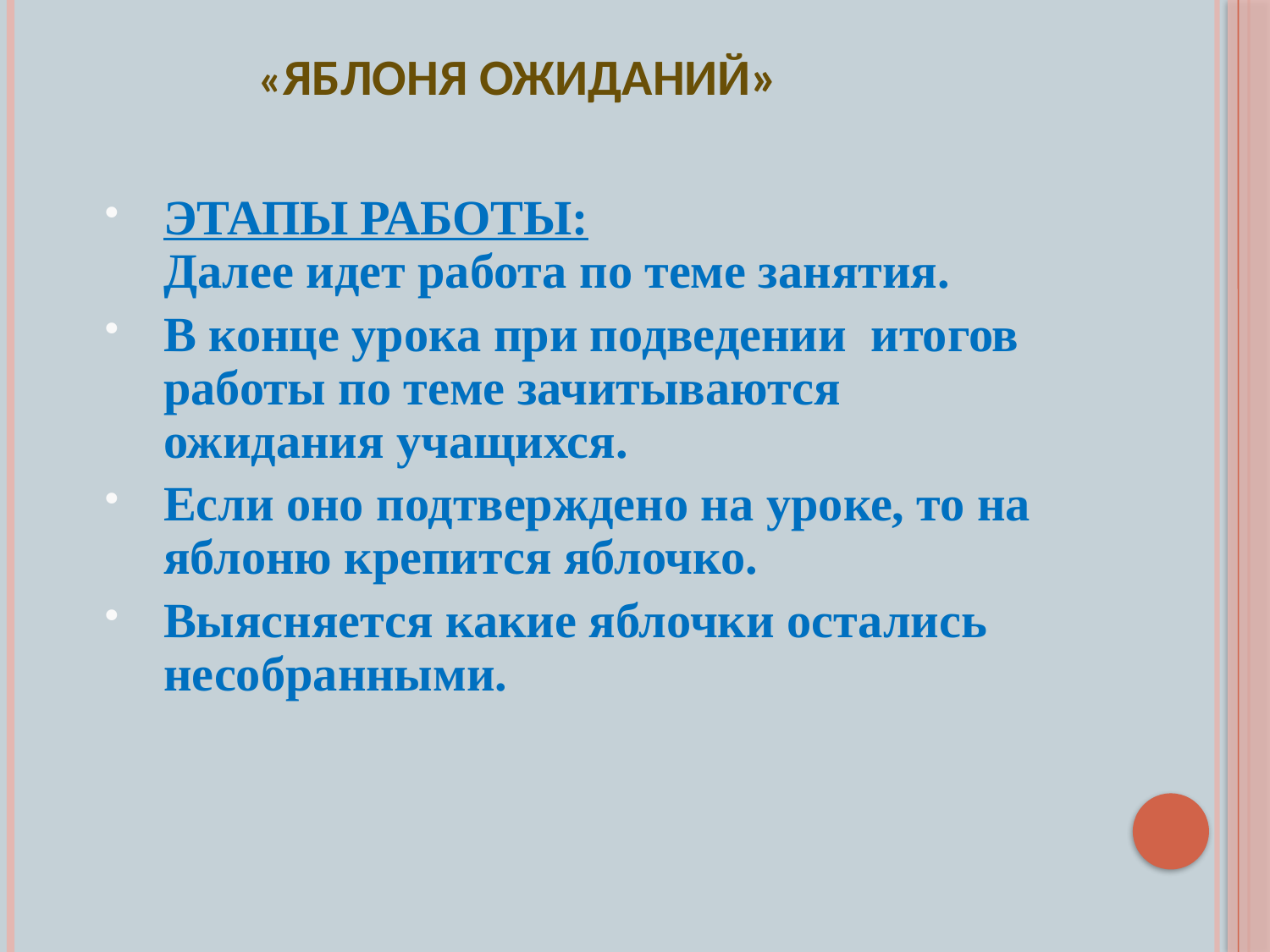

# «ЯБЛОНЯ ОЖИДАНИЙ»
ЭТАПЫ РАБОТЫ:
Далее идет работа по теме занятия.
В конце урока при подведении  итогов работы по теме зачитываются ожидания учащихся.
Если оно подтверждено на уроке, то на яблоню крепится яблочко.
Выясняется какие яблочки остались несобранными.